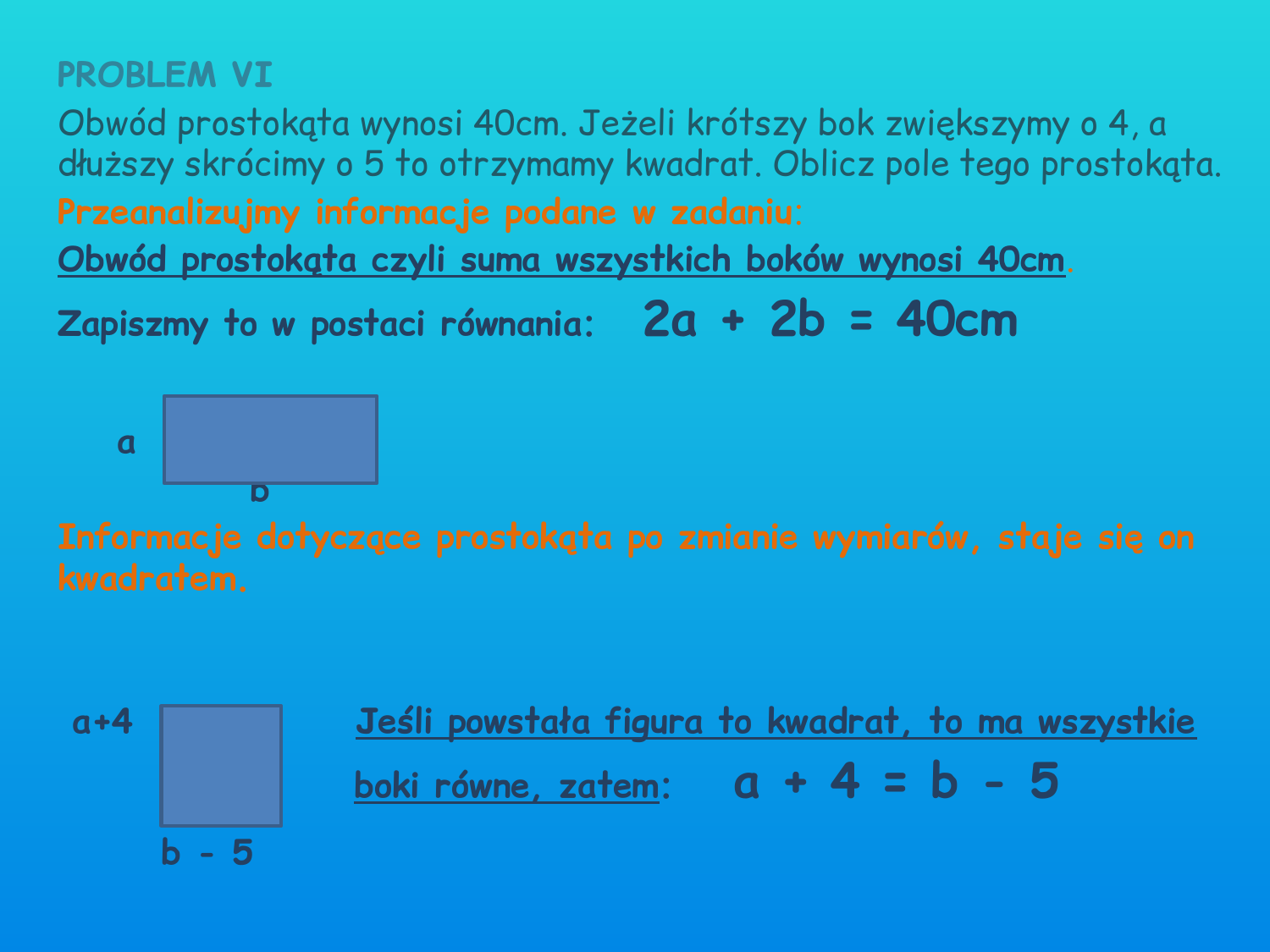

PROBLEM VI
Obwód prostokąta wynosi 40cm. Jeżeli krótszy bok zwiększymy o 4, a dłuższy skrócimy o 5 to otrzymamy kwadrat. Oblicz pole tego prostokąta.
Przeanalizujmy informacje podane w zadaniu:
Obwód prostokąta czyli suma wszystkich boków wynosi 40cm.
Zapiszmy to w postaci równania:   2a + 2b = 40cm

    a
             b
Informacje dotyczące prostokąta po zmianie wymiarów, staje się on  kwadratem.

 a+4               Jeśli powstała figura to kwadrat, to ma wszystkie
                    boki równe, zatem:    a + 4 = b - 5
     b - 5